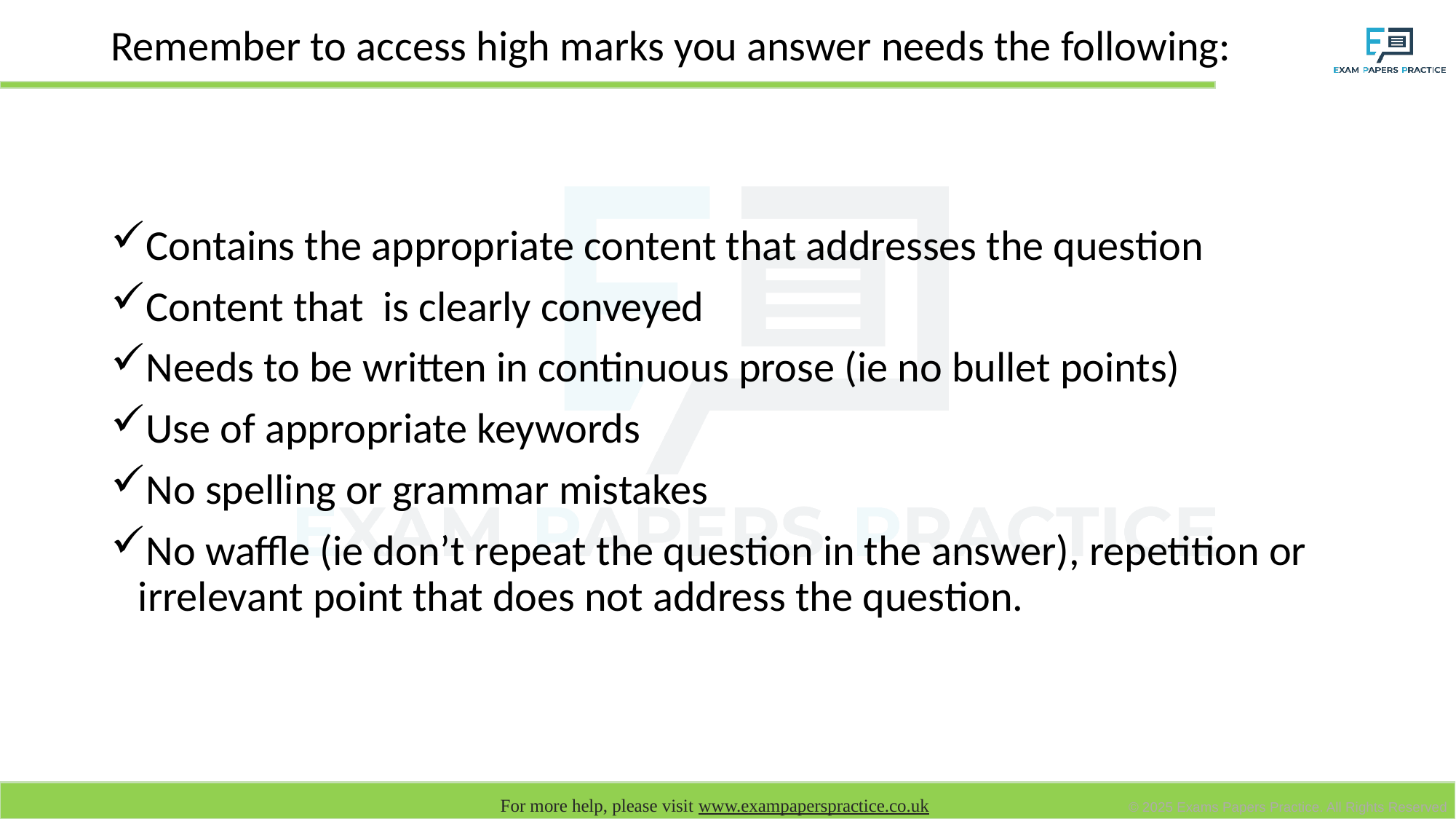

# Remember to access high marks you answer needs the following:
Contains the appropriate content that addresses the question
Content that  is clearly conveyed
Needs to be written in continuous prose (ie no bullet points)
Use of appropriate keywords
No spelling or grammar mistakes
No waffle (ie don’t repeat the question in the answer), repetition or irrelevant point that does not address the question.